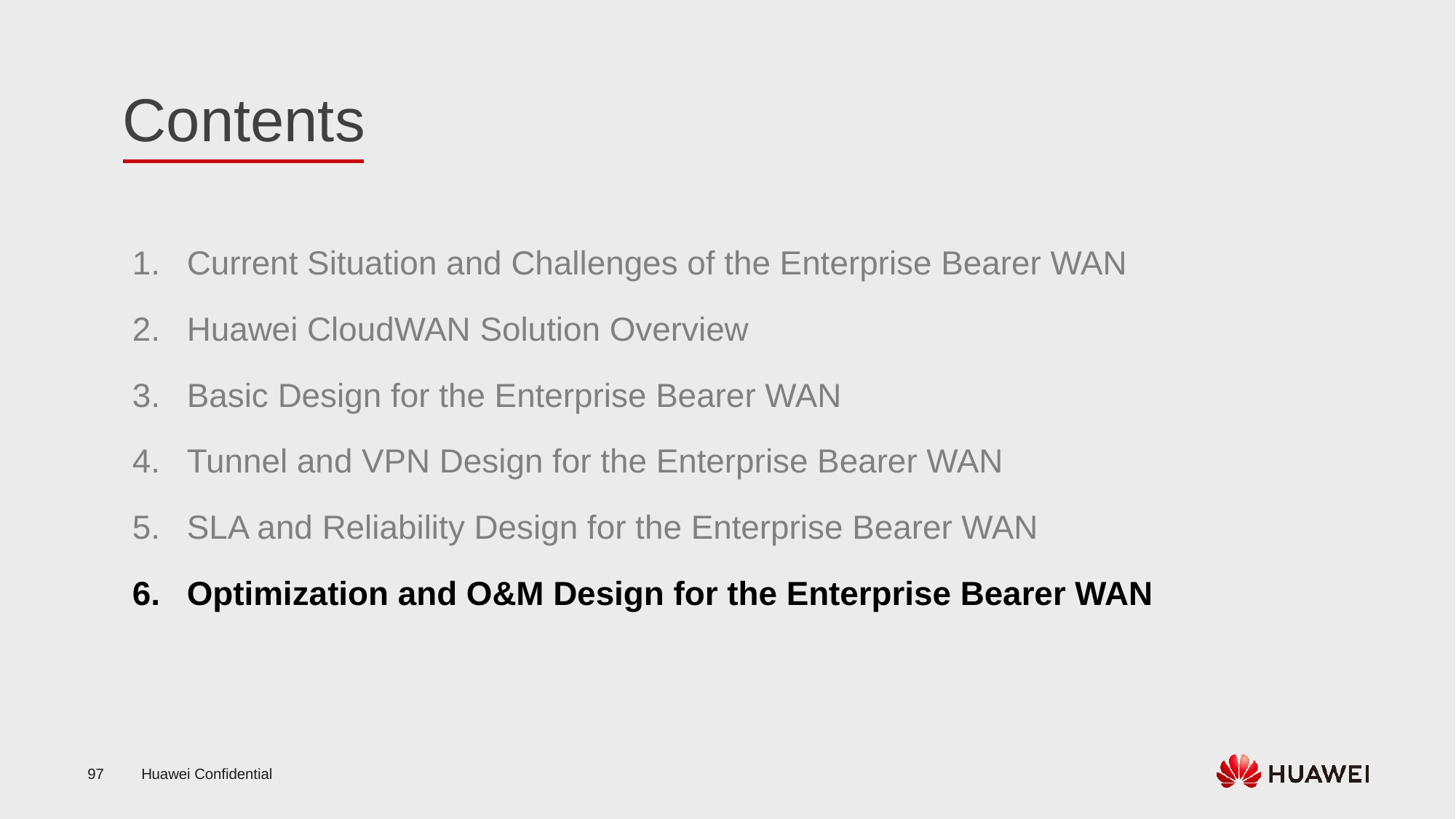

Current Situation and Challenges of the Enterprise Bearer WAN
Huawei CloudWAN Solution Overview
Basic Design for the Enterprise Bearer WAN
Tunnel and VPN Design for the Enterprise Bearer WAN
SLA and Reliability Design for the Enterprise Bearer WAN
Optimization and O&M Design for the Enterprise Bearer WAN